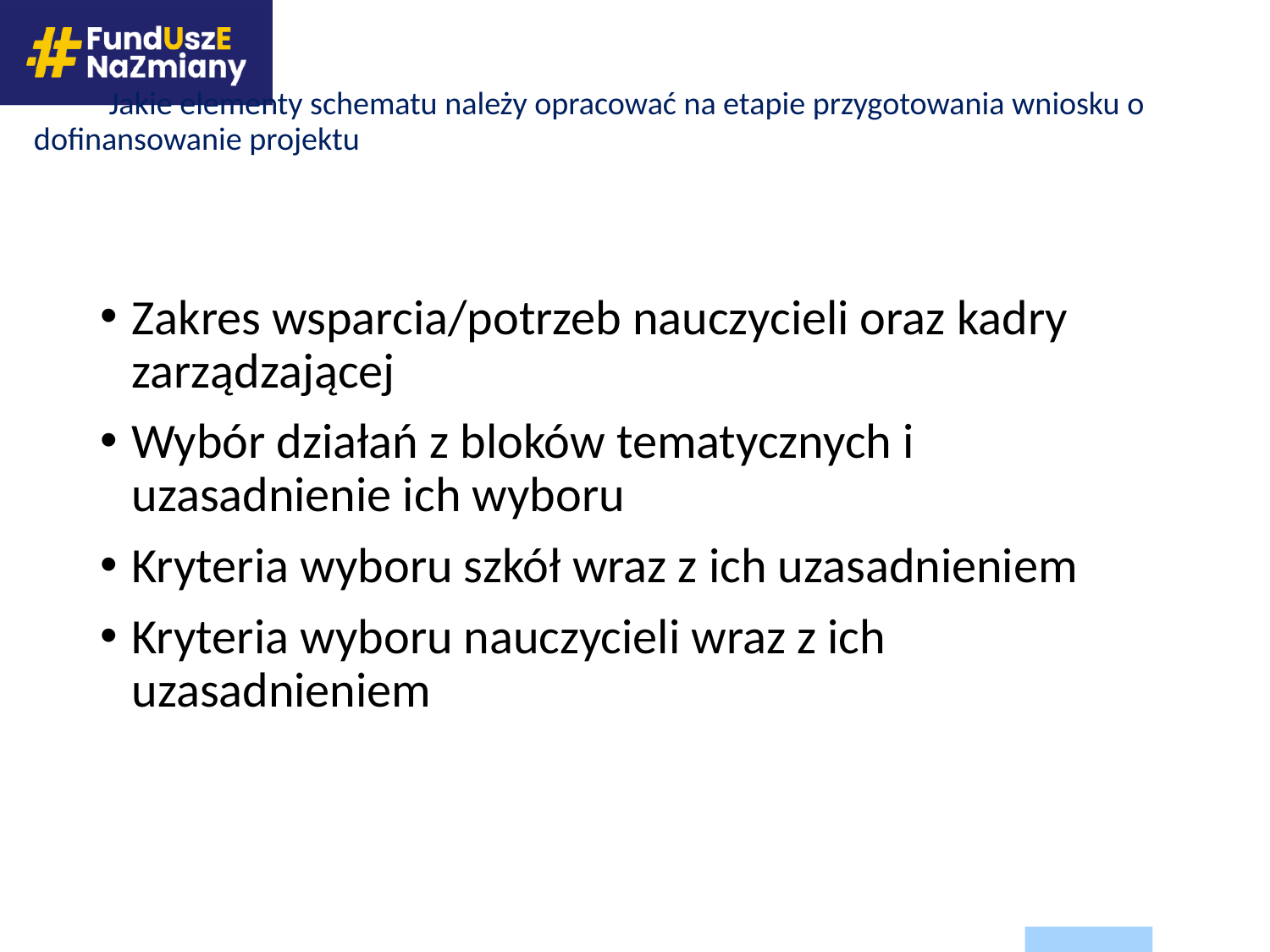

# Jakie elementy schematu należy opracować na etapie przygotowania wniosku o dofinansowanie projektu
Zakres wsparcia/potrzeb nauczycieli oraz kadry zarządzającej
Wybór działań z bloków tematycznych i uzasadnienie ich wyboru
Kryteria wyboru szkół wraz z ich uzasadnieniem
Kryteria wyboru nauczycieli wraz z ich uzasadnieniem